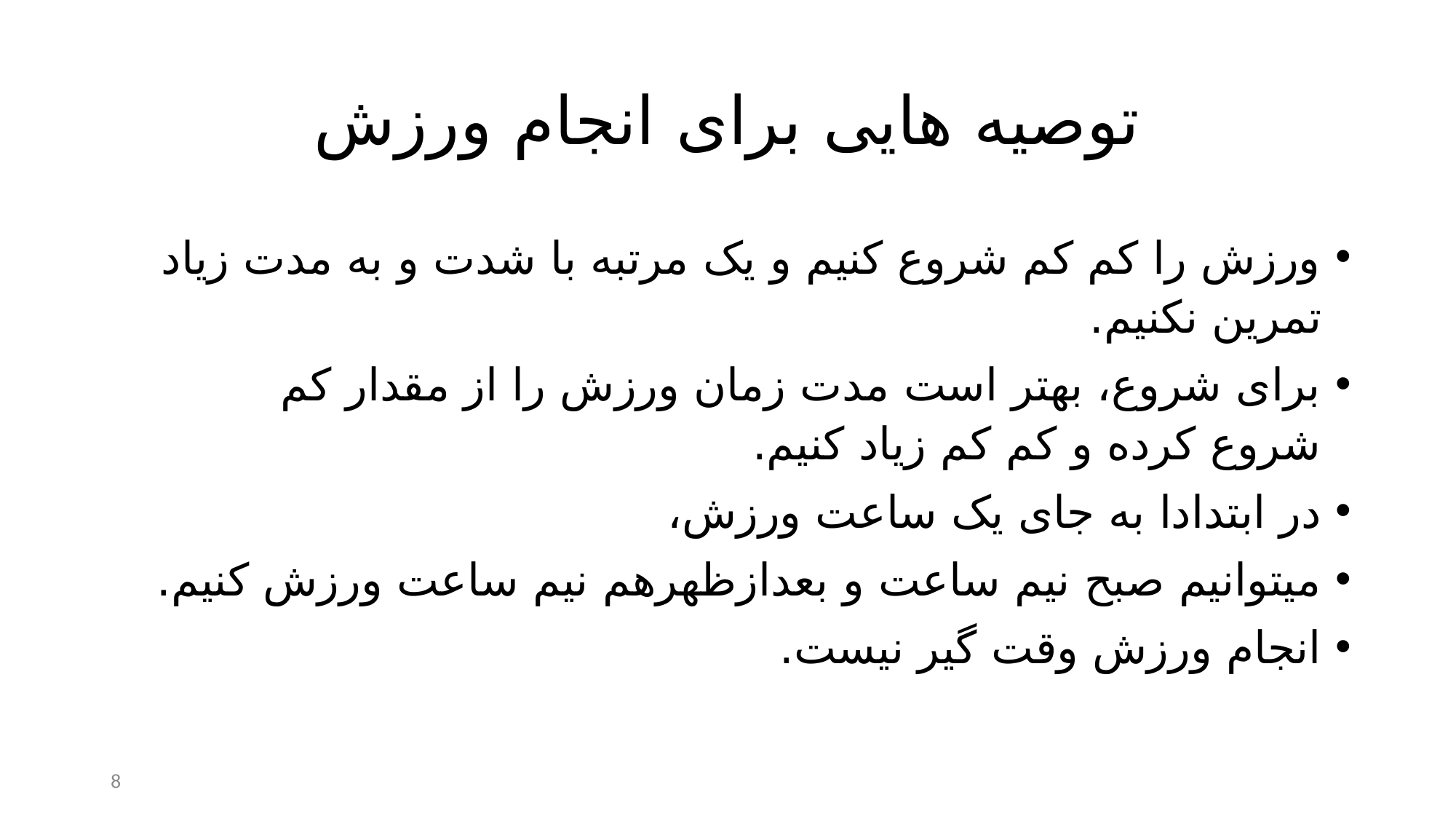

# توصیه هایی برای انجام ورزش
ورزش را كم كم شروع كنيم و یک مرتبه با شدت و به مدت زياد تمرين نكنيم.
برای شروع، بهتر است مدت زمان ورزش را از مقدار کم شروع کرده و کم کم زیاد کنیم.
در ابتدادا به جای یک ساعت ورزش،
میتوانیم صبح نیم ساعت و بعدازظهرهم نیم ساعت ورزش کنیم.
انجام ورزش وقت گیر نیست.

8